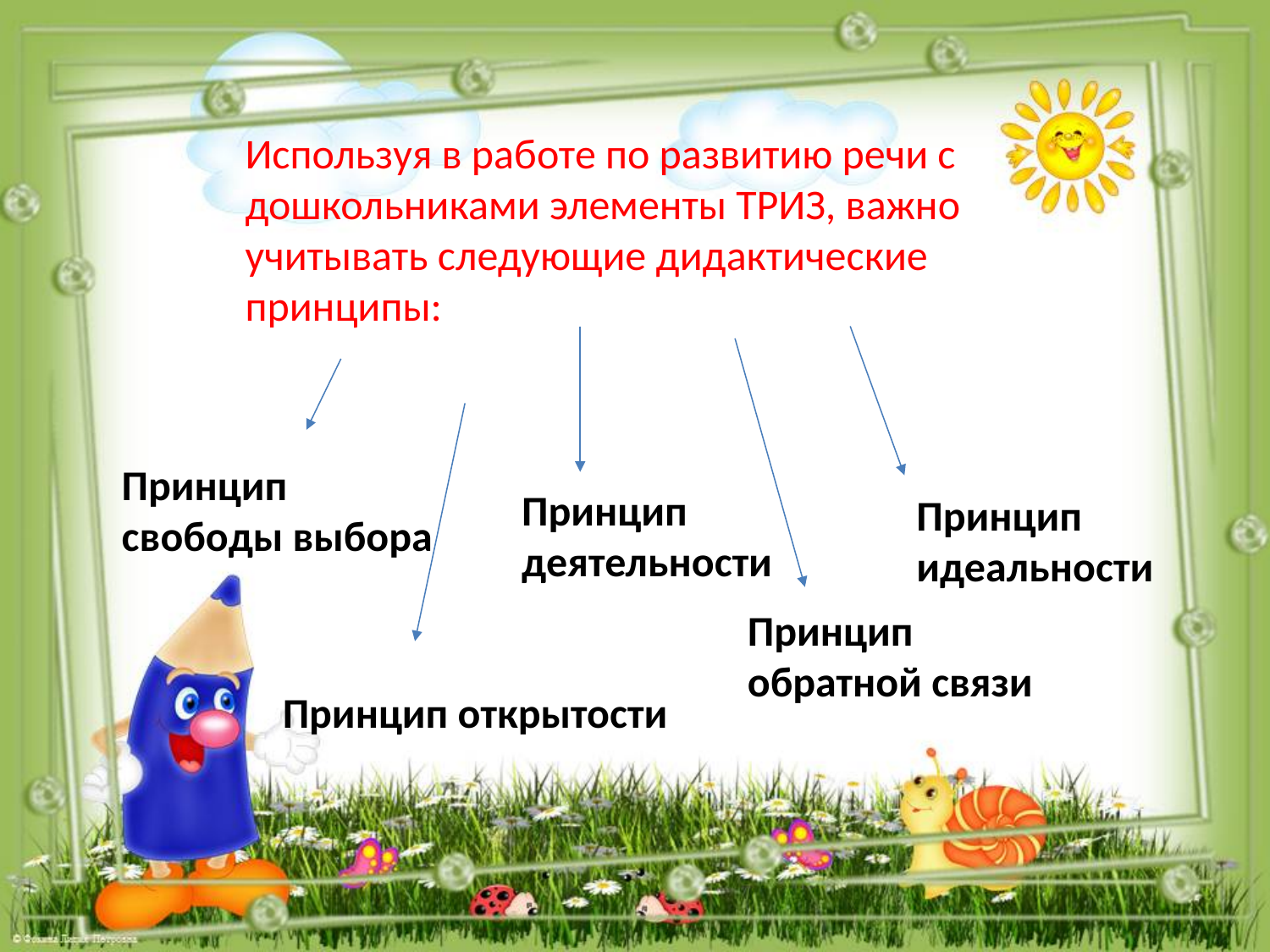

Используя в работе по развитию речи с дошкольниками элементы ТРИЗ, важно учитывать следующие дидактические принципы:
Принцип свободы выбора
Принцип деятельности
Принцип идеальности
Принцип обратной связи
Принцип открытости